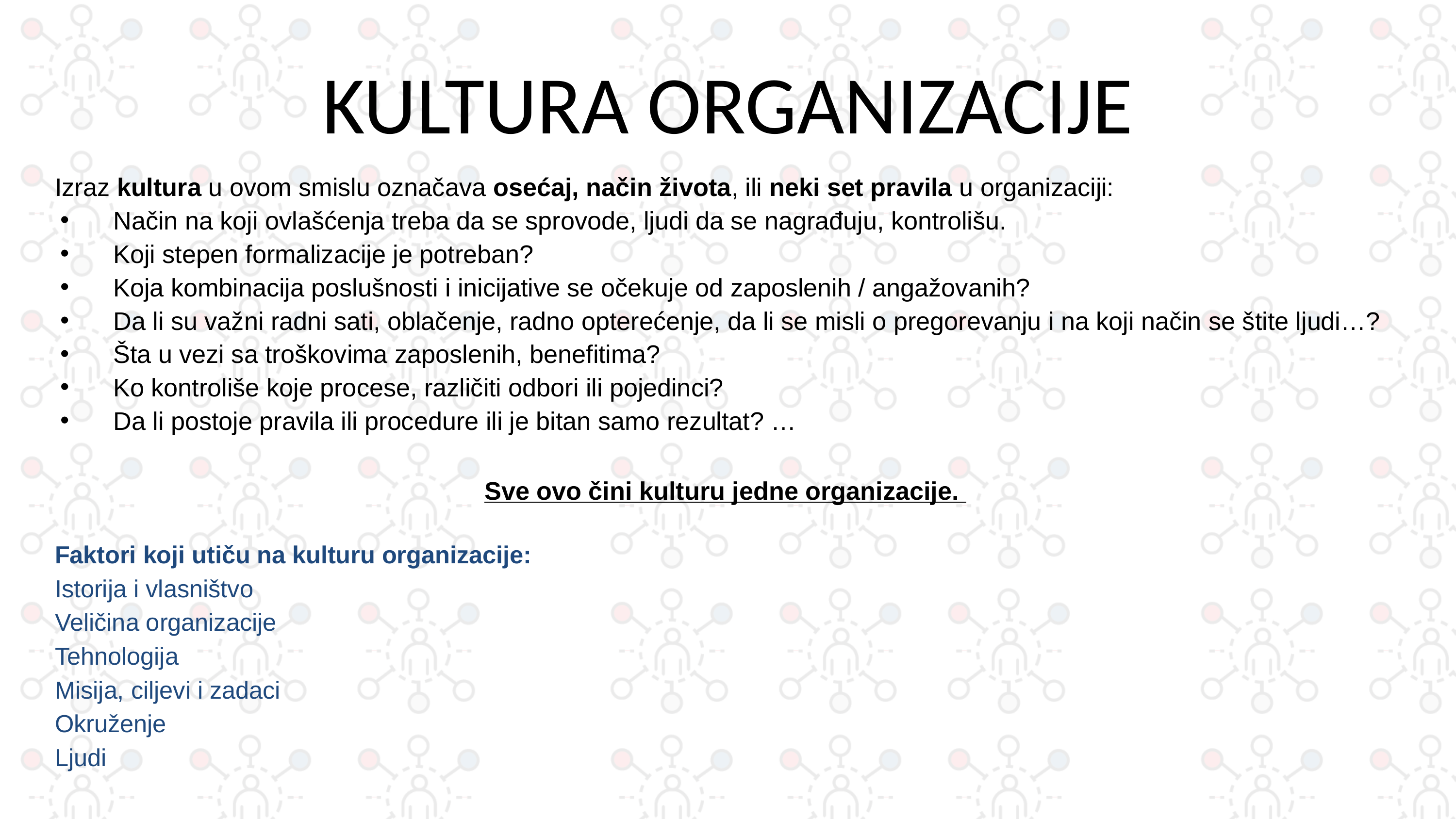

# KULTURA ORGANIZACIJE
Izraz kultura u ovom smislu označava osećaj, način života, ili neki set pravila u organizaciji:
Način na koji ovlašćenja treba da se sprovode, ljudi da se nagrađuju, kontrolišu.
Koji stepen formalizacije je potreban?
Koja kombinacija poslušnosti i inicijative se očekuje od zaposlenih / angažovanih?
Da li su važni radni sati, oblačenje, radno opterećenje, da li se misli o pregorevanju i na koji način se štite ljudi…?
Šta u vezi sa troškovima zaposlenih, benefitima?
Ko kontroliše koje procese, različiti odbori ili pojedinci?
Da li postoje pravila ili procedure ili je bitan samo rezultat? …

Sve ovo čini kulturu jedne organizacije.

Faktori koji utiču na kulturu organizacije:
Istorija i vlasništvo
Veličina organizacije
Tehnologija
Misija, ciljevi i zadaci
Okruženje
Ljudi